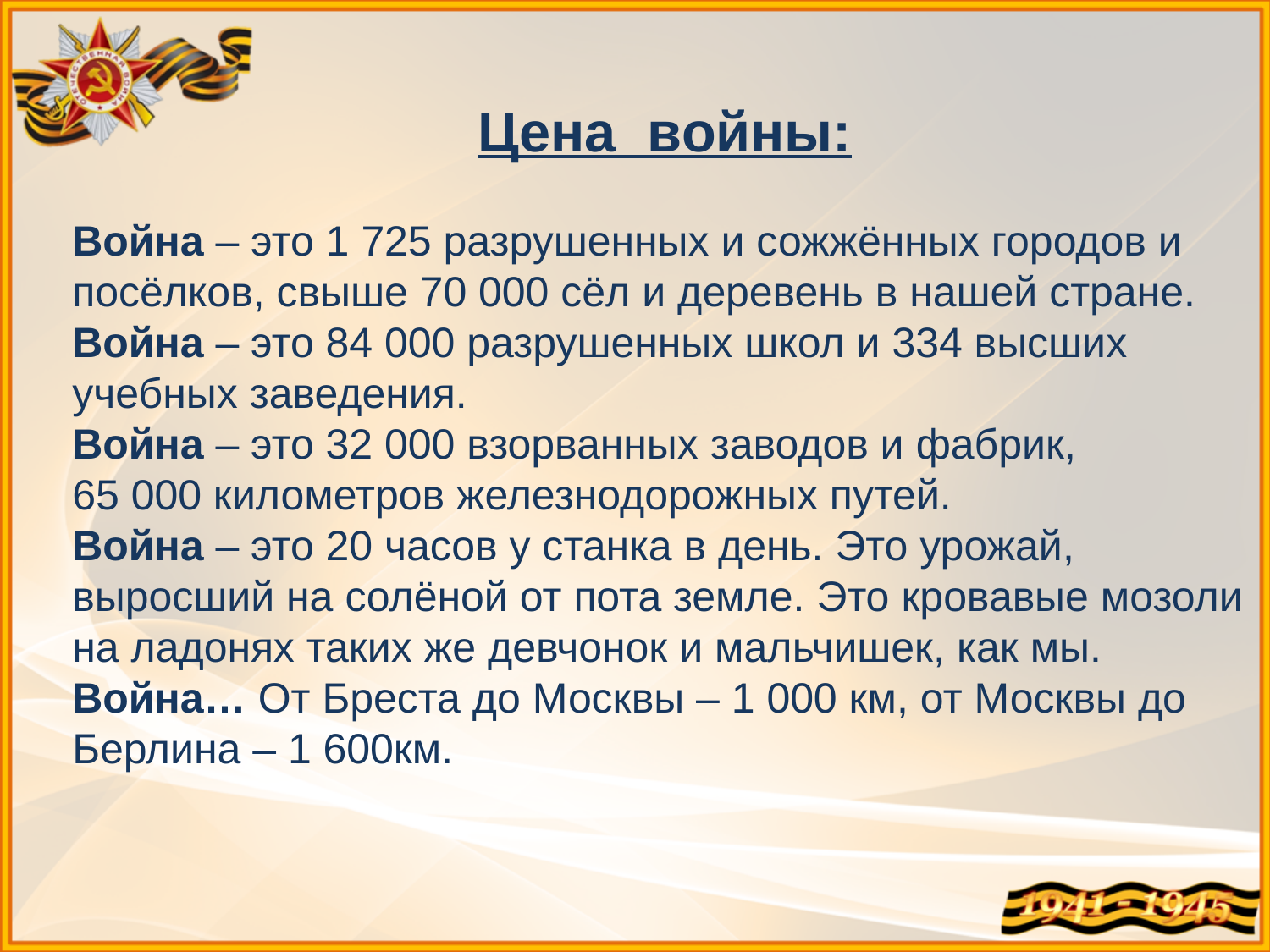

Цена  войны:

Война – это 1 725 разрушенных и сожжённых городов и посёлков, свыше 70 000 сёл и деревень в нашей стране.
Война – это 84 000 разрушенных школ и 334 высших учебных заведения.
Война – это 32 000 взорванных заводов и фабрик,
65 000 километров железнодорожных путей.
Война – это 20 часов у станка в день. Это урожай, выросший на солёной от пота земле. Это кровавые мозоли на ладонях таких же девчонок и мальчишек, как мы.
Война… От Бреста до Москвы – 1 000 км, от Москвы до Берлина – 1 600км.